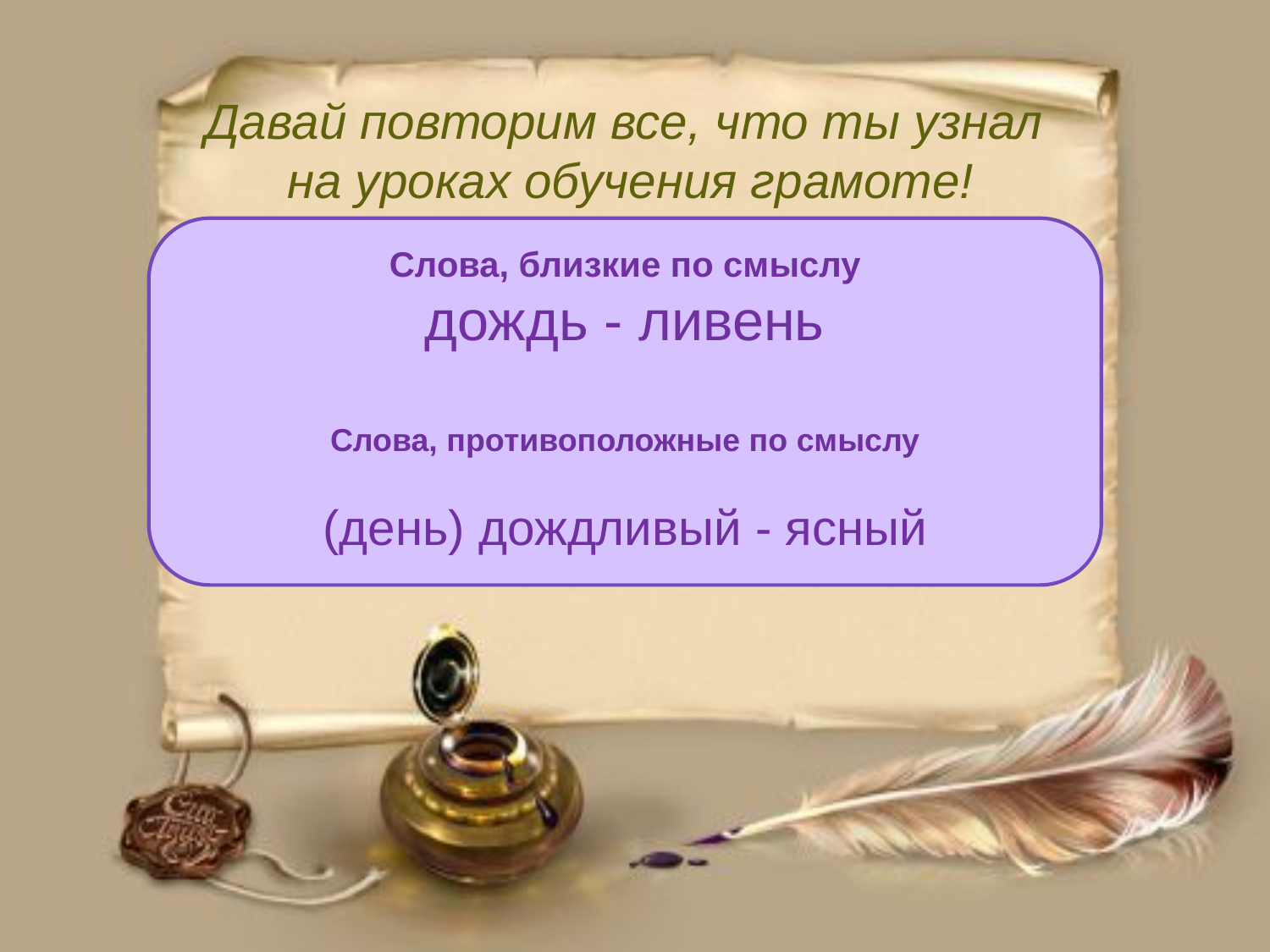

# Давай повторим все, что ты узнал на уроках обучения грамоте!
Слова, близкие по смыслу
дождь - ливень

Слова, противоположные по смыслу

(день) дождливый - ясный